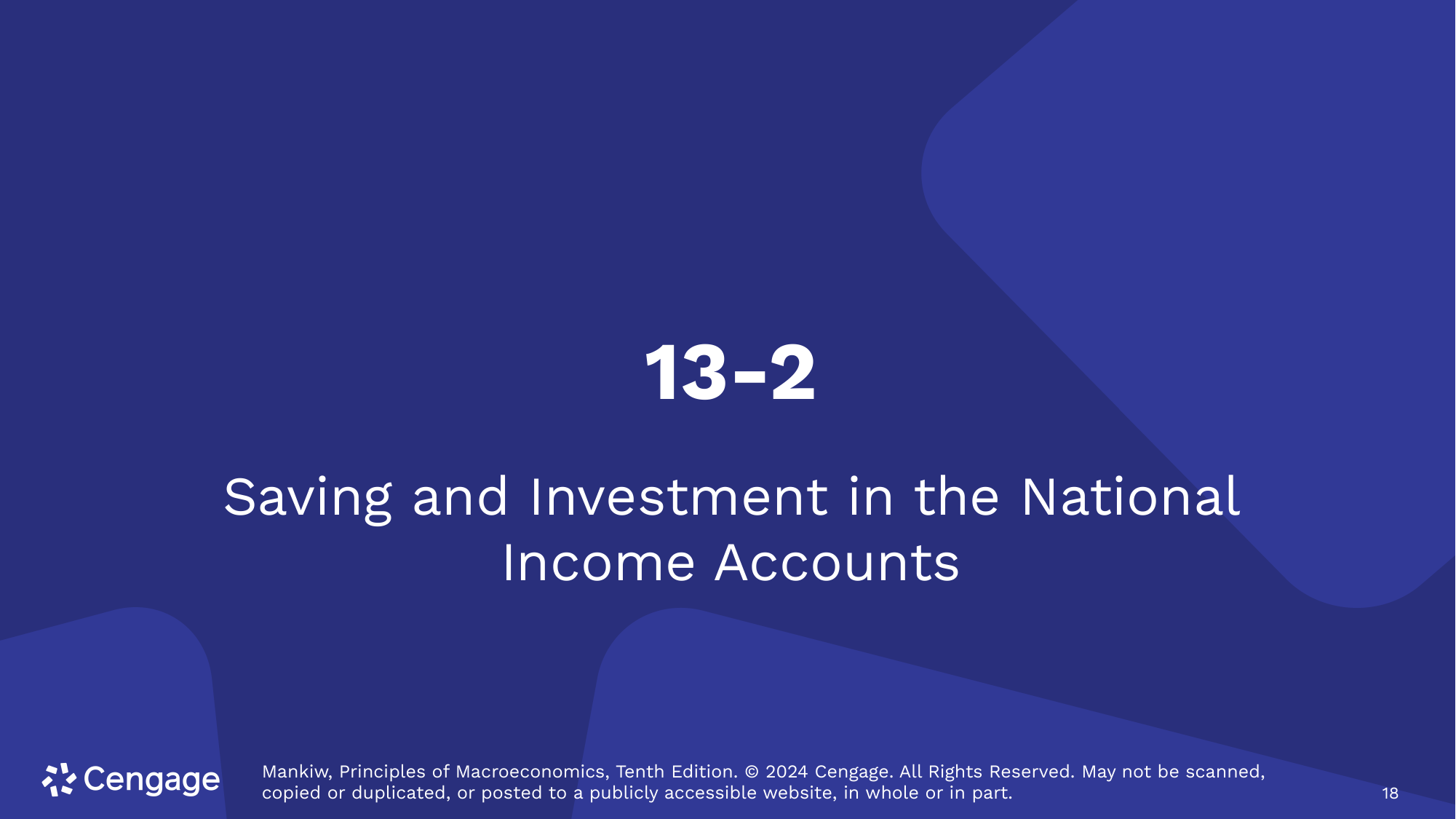

# 13-2
Saving and Investment in the National Income Accounts